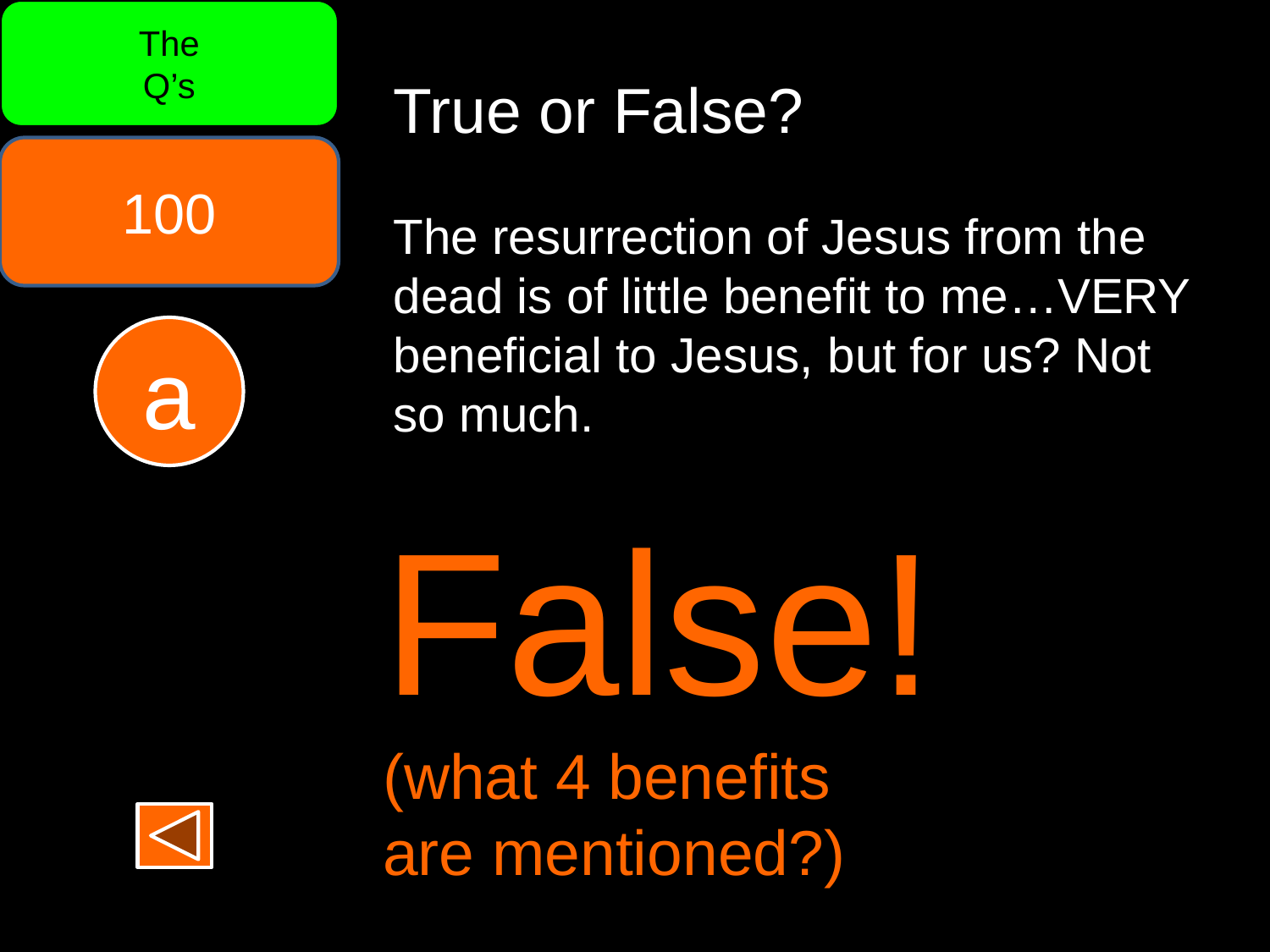

The
Q’s
True or False?

The resurrection of Jesus from the dead is of little benefit to me…VERY beneficial to Jesus, but for us? Not so much.
100
a
False!
(what 4 benefits
are mentioned?)